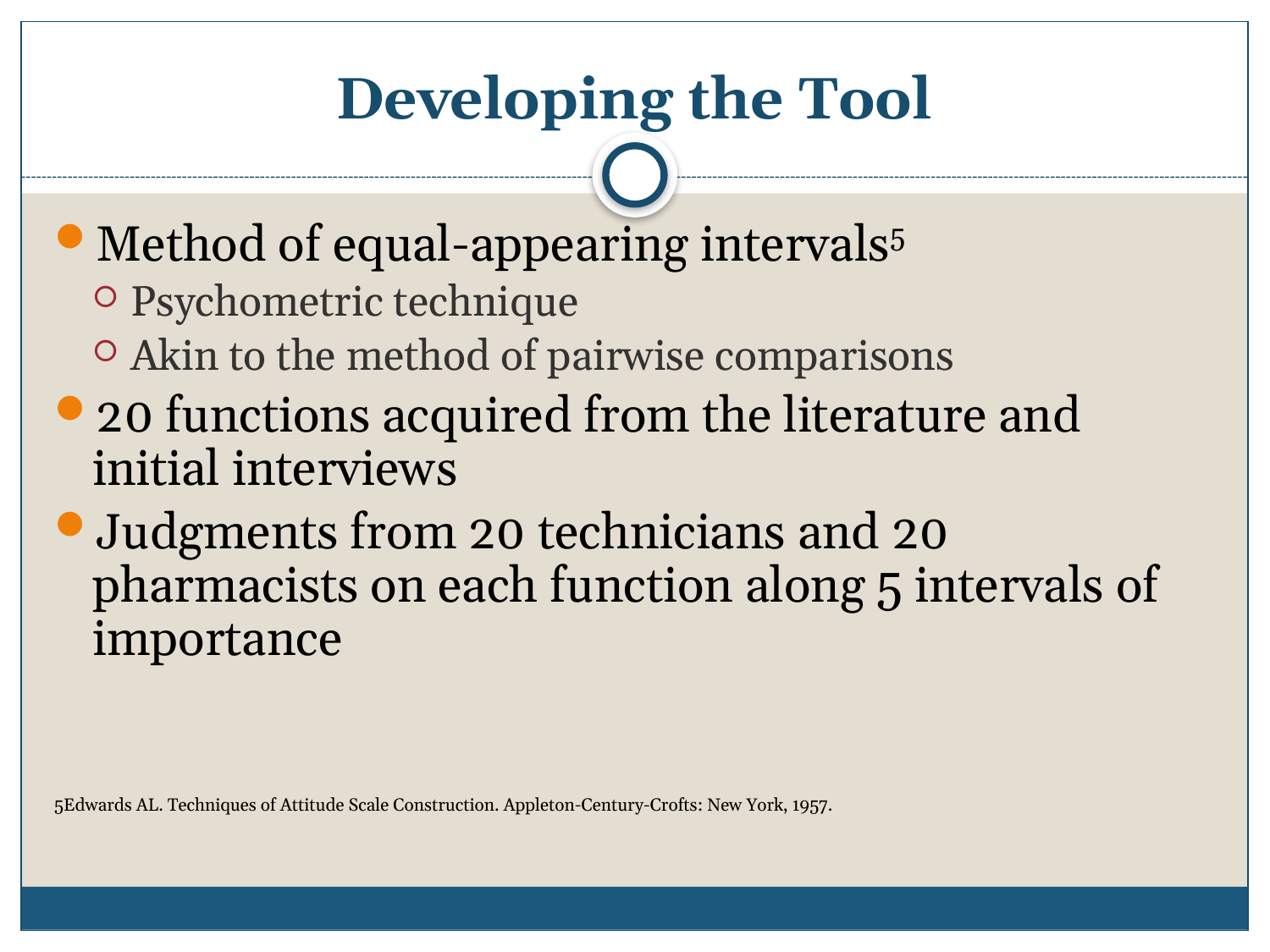

# Developing the Tool
Method of equal-appearing intervals5
Psychometric technique
Akin to the method of pairwise comparisons
20 functions acquired from the literature and initial interviews
Judgments from 20 technicians and 20  pharmacists on each function along 5 intervals of importance

5Edwards AL. Techniques of Attitude Scale Construction. Appleton-Century-Crofts: New York, 1957.